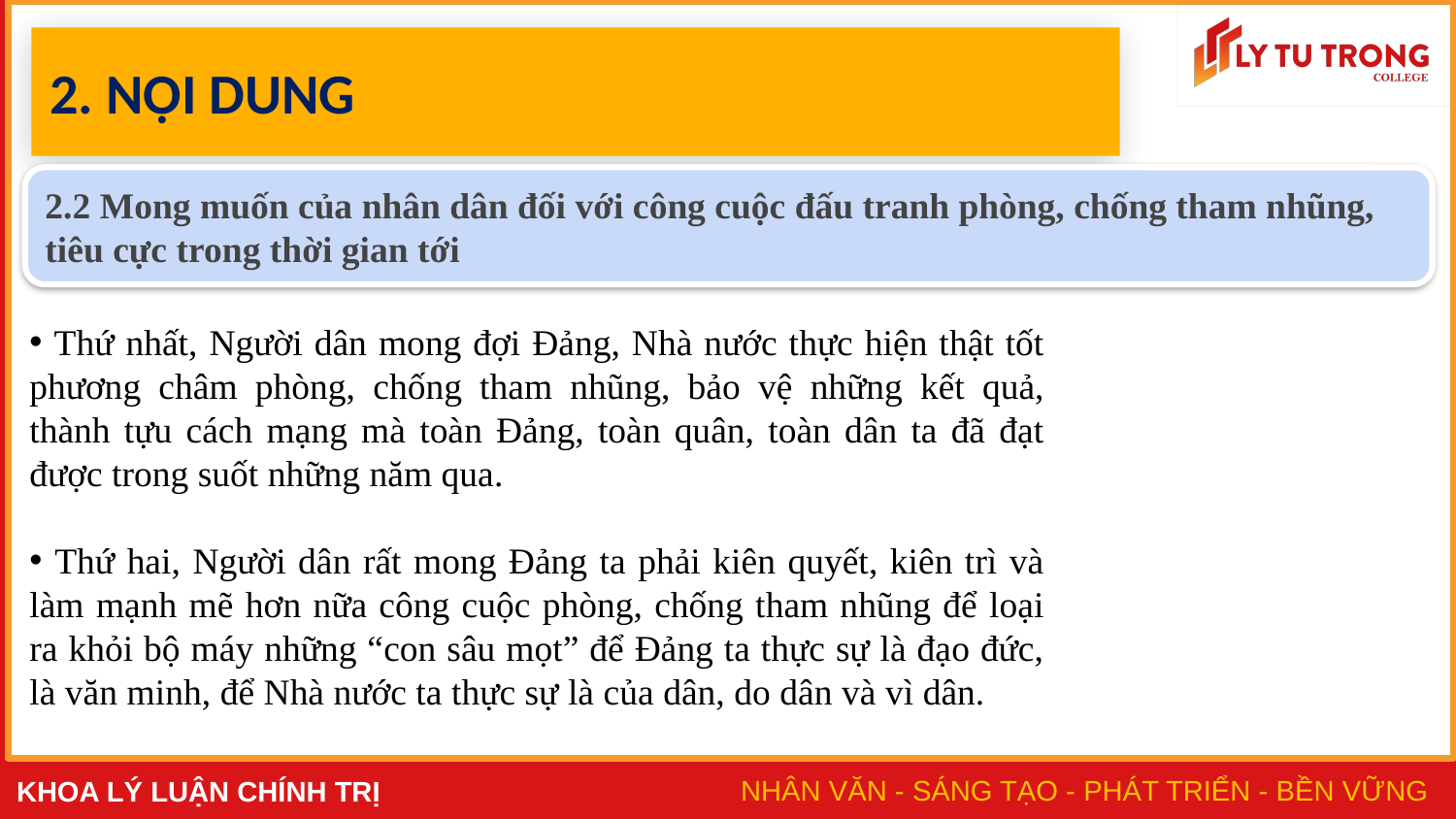

# 2. NỘI DUNG
2.2 Mong muốn của nhân dân đối với công cuộc đấu tranh phòng, chống tham nhũng, tiêu cực trong thời gian tới
 Thứ nhất, Người dân mong đợi Đảng, Nhà nước thực hiện thật tốt phương châm phòng, chống tham nhũng, bảo vệ những kết quả, thành tựu cách mạng mà toàn Đảng, toàn quân, toàn dân ta đã đạt được trong suốt những năm qua.

 Thứ hai, Người dân rất mong Đảng ta phải kiên quyết, kiên trì và làm mạnh mẽ hơn nữa công cuộc phòng, chống tham nhũng để loại ra khỏi bộ máy những “con sâu mọt” để Đảng ta thực sự là đạo đức, là văn minh, để Nhà nước ta thực sự là của dân, do dân và vì dân.